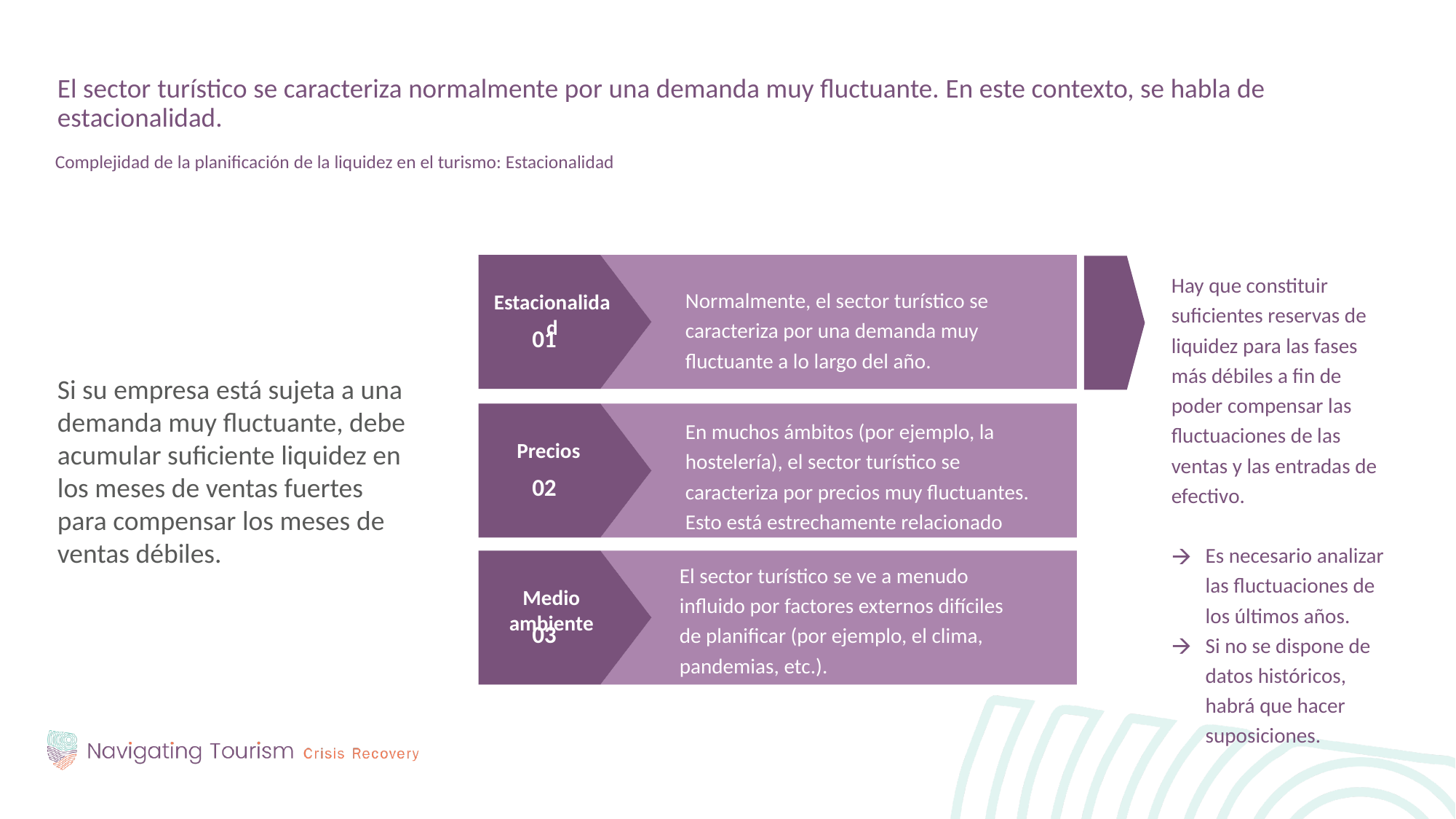

El sector turístico se caracteriza normalmente por una demanda muy fluctuante. En este contexto, se habla de estacionalidad.
Complejidad de la planificación de la liquidez en el turismo: Estacionalidad
Si su empresa está sujeta a una demanda muy fluctuante, debe acumular suficiente liquidez en los meses de ventas fuertes para compensar los meses de ventas débiles.

Hay que constituir suficientes reservas de liquidez para las fases más débiles a fin de poder compensar las fluctuaciones de las ventas y las entradas de efectivo.

Es necesario analizar las fluctuaciones de los últimos años.
Si no se dispone de datos históricos, habrá que hacer suposiciones.
Normalmente, el sector turístico se caracteriza por una demanda muy fluctuante a lo largo del año.
Estacionalidad
01

En muchos ámbitos (por ejemplo, la hostelería), el sector turístico se caracteriza por precios muy fluctuantes. Esto está estrechamente relacionado con la estacionalidad.
Precios
02

El sector turístico se ve a menudo influido por factores externos difíciles de planificar (por ejemplo, el clima, pandemias, etc.).
Medio ambiente
03